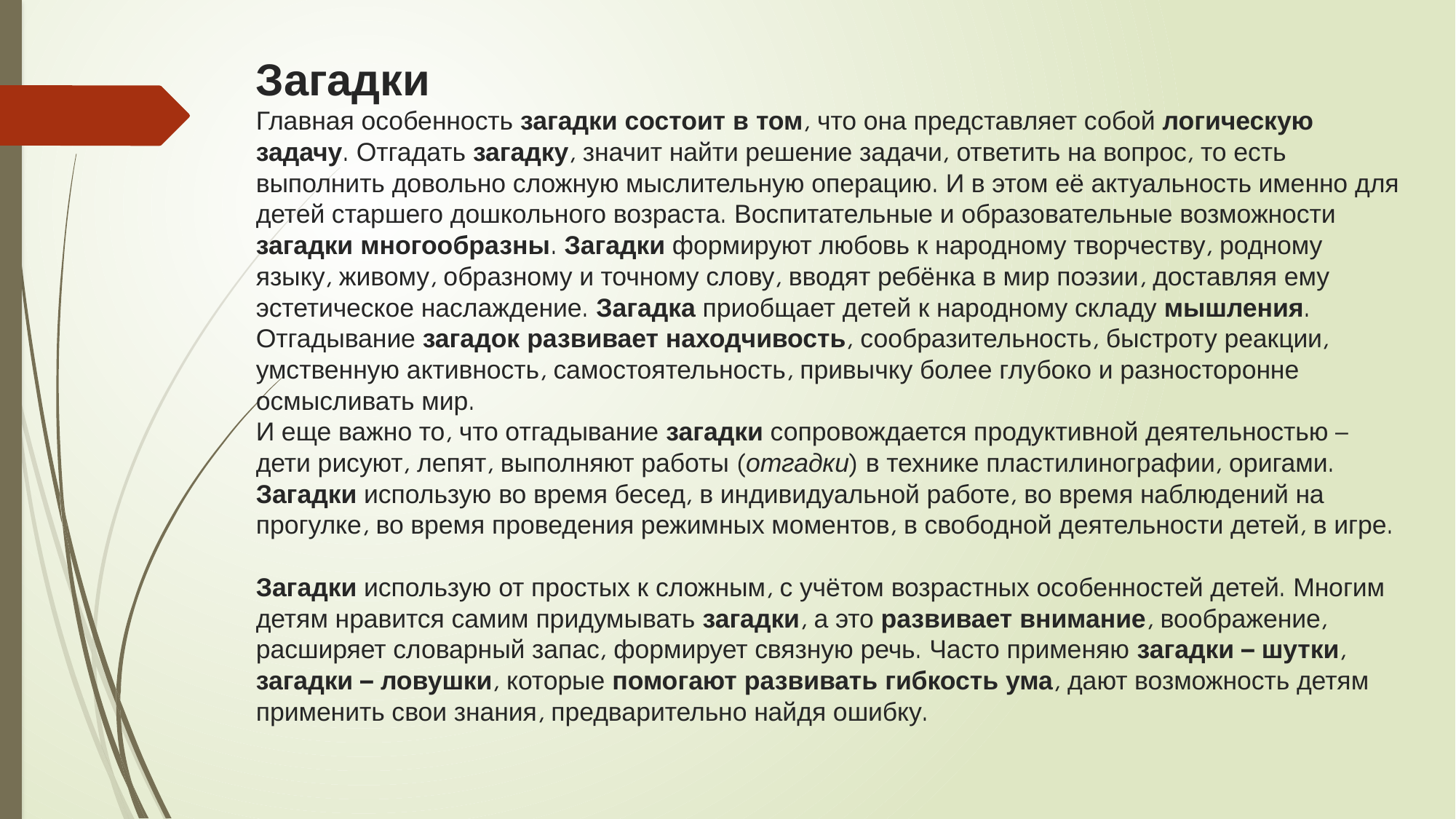

# Загадки Главная особенность загадки состоит в том, что она представляет собой логическую задачу. Отгадать загадку, значит найти решение задачи, ответить на вопрос, то есть выполнить довольно сложную мыслительную операцию. И в этом её актуальность именно для детей старшего дошкольного возраста. Воспитательные и образовательные возможности загадки многообразны. Загадки формируют любовь к народному творчеству, родному языку, живому, образному и точному слову, вводят ребёнка в мир поэзии, доставляя ему эстетическое наслаждение. Загадка приобщает детей к народному складу мышления. Отгадывание загадок развивает находчивость, сообразительность, быстроту реакции, умственную активность, самостоятельность, привычку более глубоко и разносторонне осмысливать мир. И еще важно то, что отгадывание загадки сопровождается продуктивной деятельностью – дети рисуют, лепят, выполняют работы (отгадки) в технике пластилинографии, оригами. Загадки использую во время бесед, в индивидуальной работе, во время наблюдений на прогулке, во время проведения режимных моментов, в свободной деятельности детей, в игре. Загадки использую от простых к сложным, с учётом возрастных особенностей детей. Многим детям нравится самим придумывать загадки, а это развивает внимание, воображение, расширяет словарный запас, формирует связную речь. Часто применяю загадки – шутки, загадки – ловушки, которые помогают развивать гибкость ума, дают возможность детям применить свои знания, предварительно найдя ошибку.